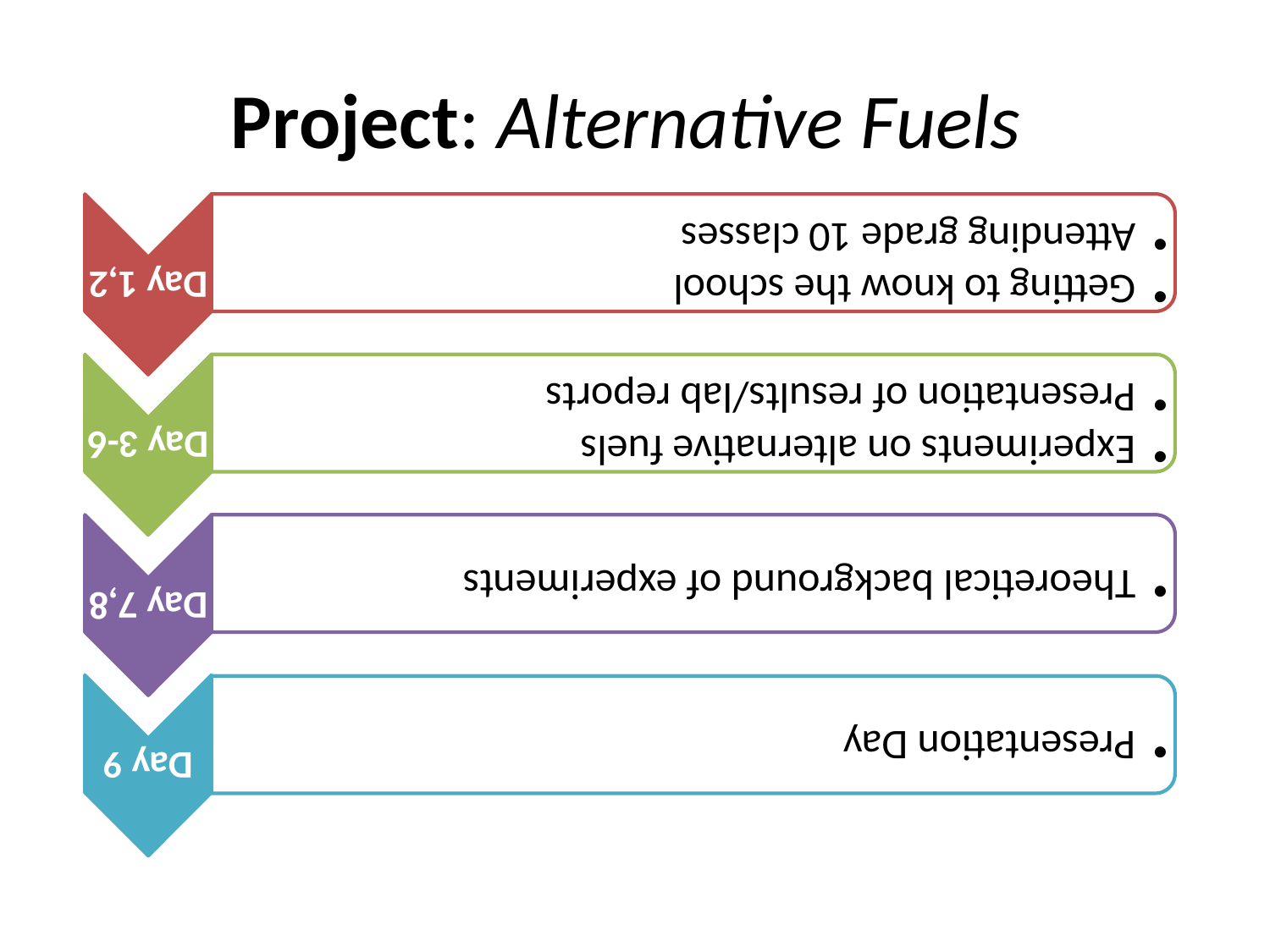

# Project: Alternative Fuels
Day 1,2
Getting to know the school
Attending grade 10 classes
Day 3-6
Experiments on alternative fuels
Presentation of results/lab reports
Day 7,8
Theoretical background of experiments
Day 9
Presentation Day